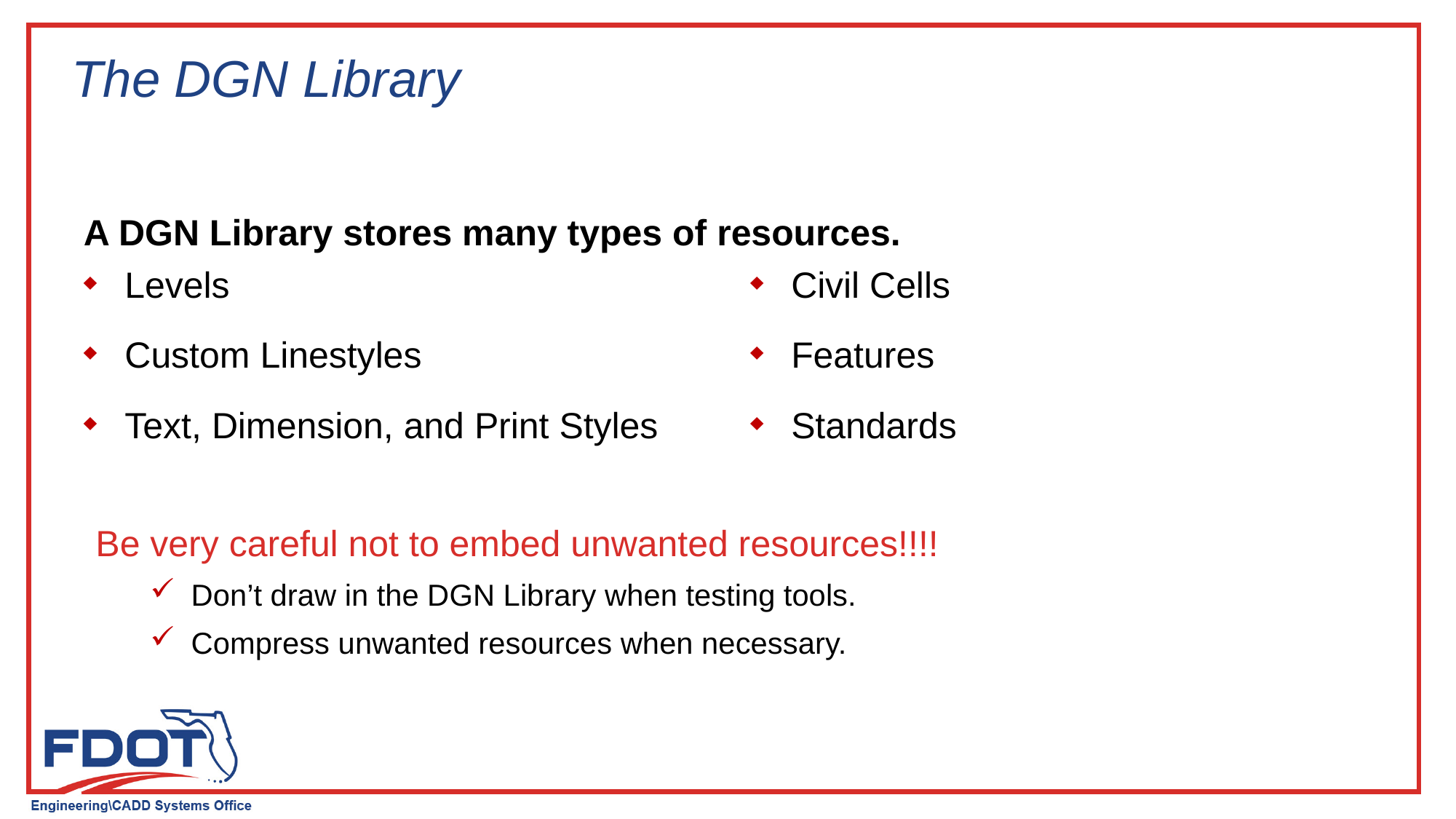

The DGN Library
A DGN Library stores many types of resources.
Levels
Custom Linestyles
Text, Dimension, and Print Styles
Civil Cells
Features
Standards
Be very careful not to embed unwanted resources!!!!
Don’t draw in the DGN Library when testing tools.
Compress unwanted resources when necessary.